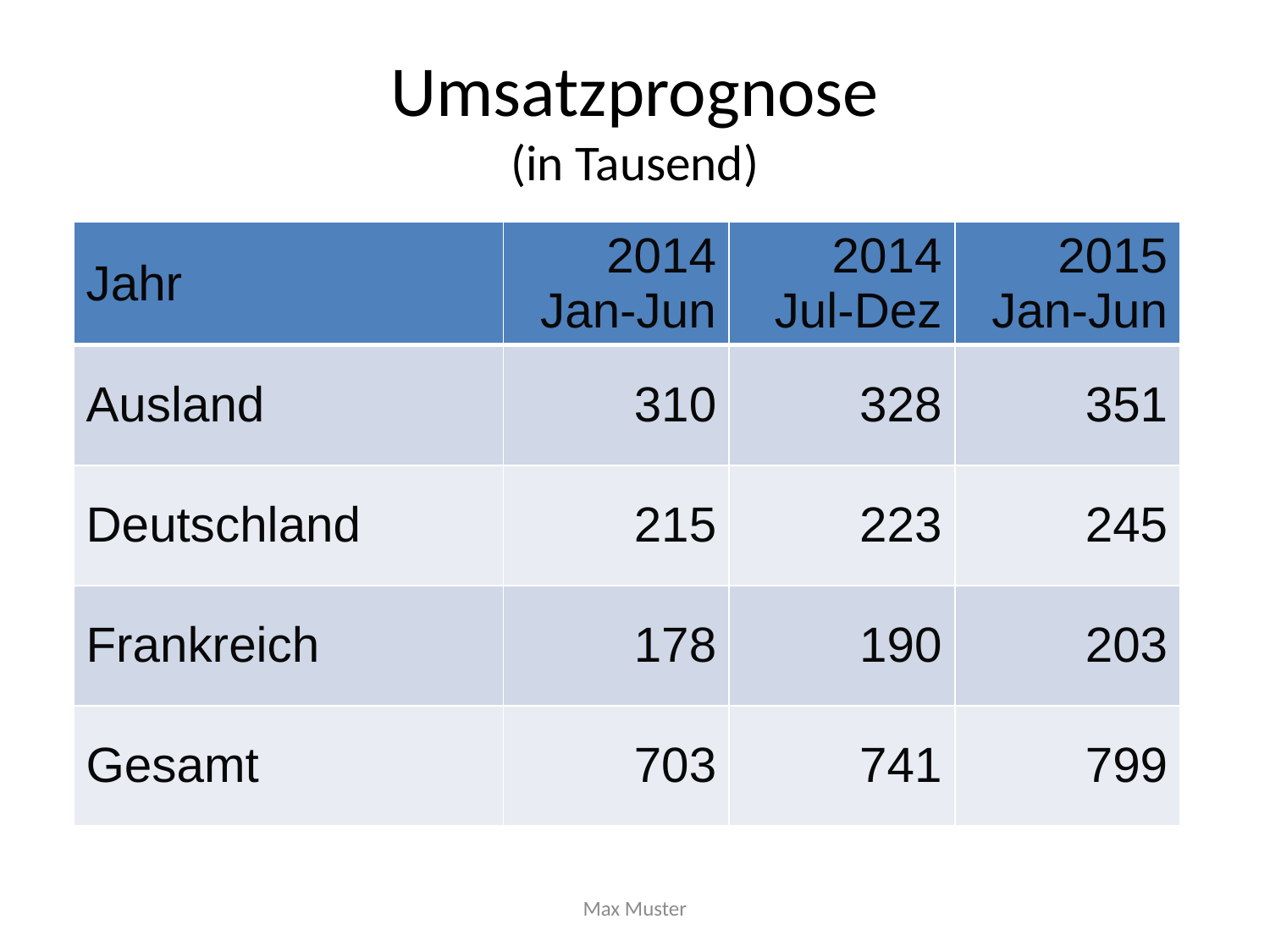

# Umsatzprognose (in Tausend)
| Jahr | 2014 Jan-Jun | 2014 Jul-Dez | 2015 Jan-Jun |
| --- | --- | --- | --- |
| Ausland | 310 | 328 | 351 |
| Deutschland | 215 | 223 | 245 |
| Frankreich | 178 | 190 | 203 |
| Gesamt | 703 | 741 | 799 |
Max Muster